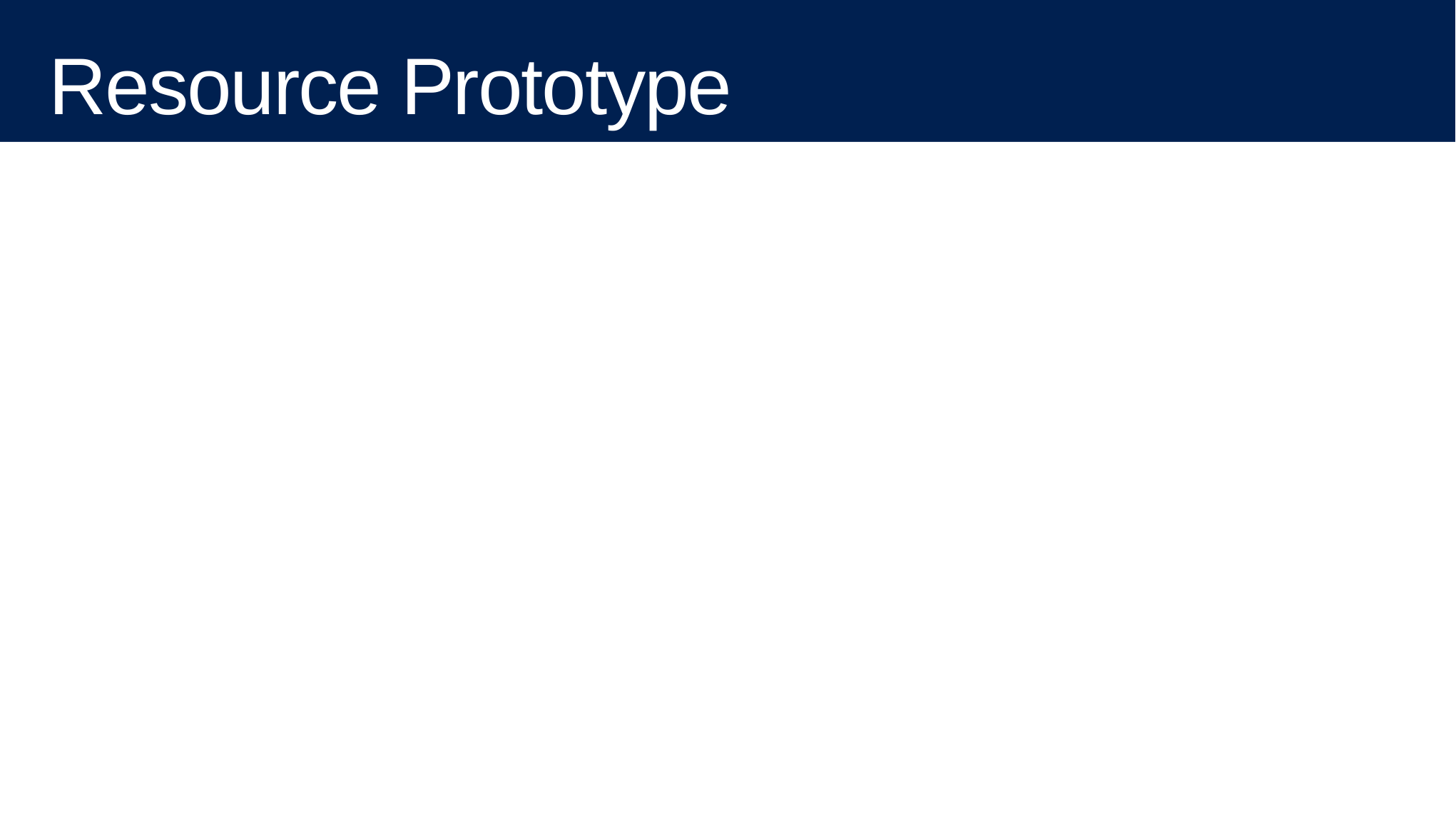

# Resource Prototype
Function Get-TargetResource {
}

Function Set-TargetResource {
}

Function Test-TargetResource {
}